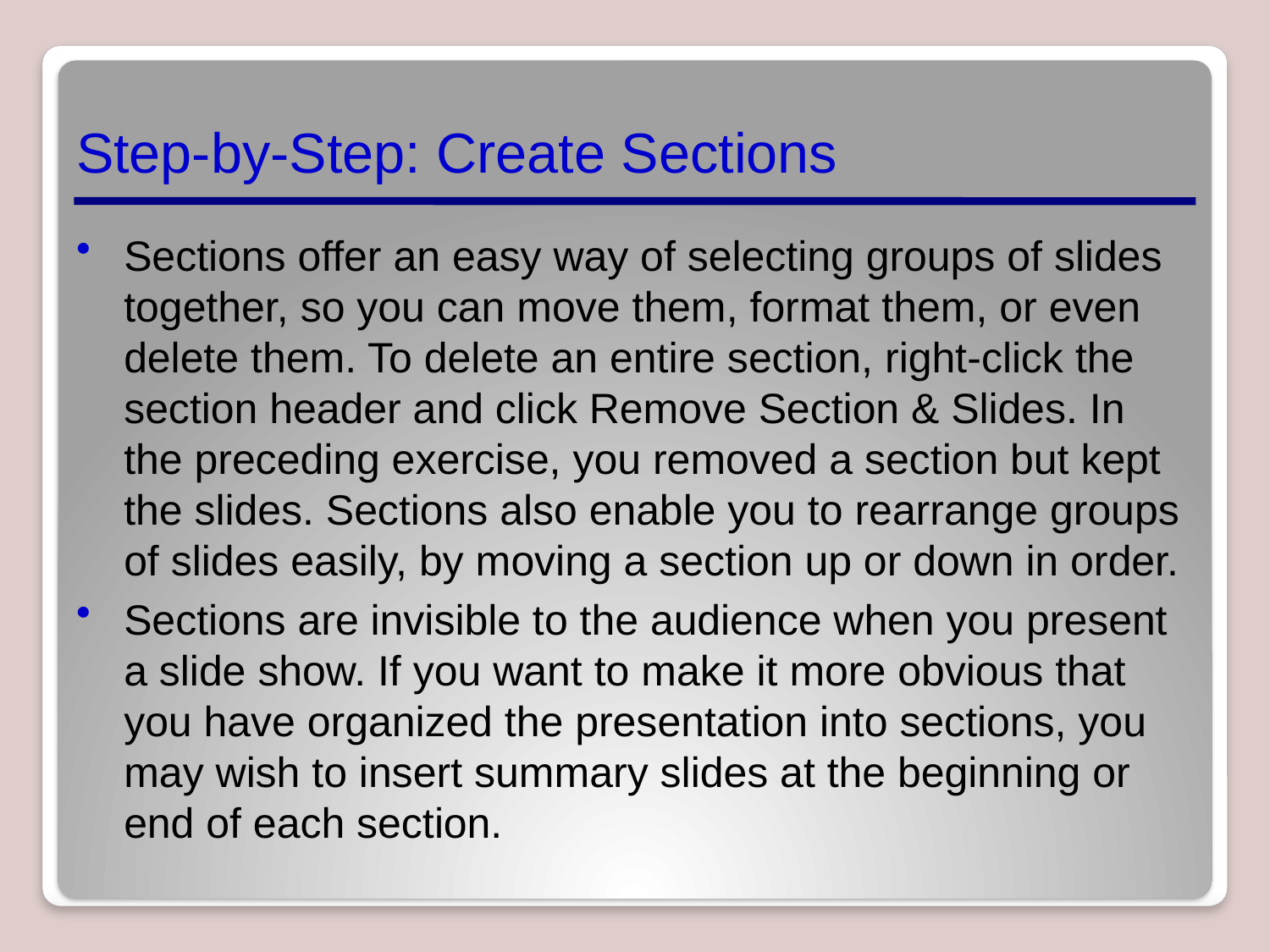

# Step-by-Step: Create Sections
Sections offer an easy way of selecting groups of slides together, so you can move them, format them, or even delete them. To delete an entire section, right-click the section header and click Remove Section & Slides. In the preceding exercise, you removed a section but kept the slides. Sections also enable you to rearrange groups of slides easily, by moving a section up or down in order.
Sections are invisible to the audience when you present a slide show. If you want to make it more obvious that you have organized the presentation into sections, you may wish to insert summary slides at the beginning or end of each section.